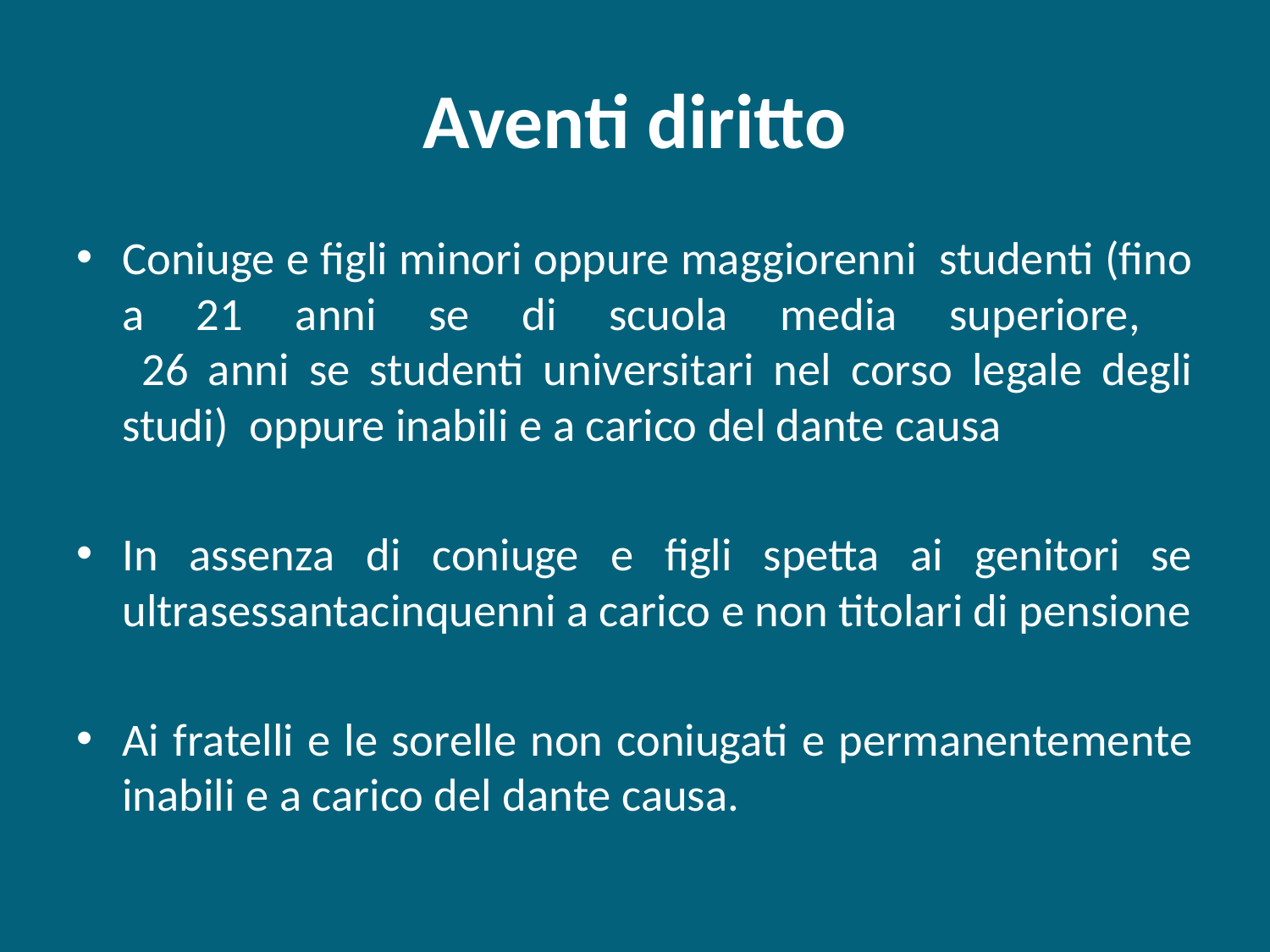

# Aventi diritto
Coniuge e figli minori oppure maggiorenni  studenti (fino a 21 anni se di scuola media superiore,
 26 anni se studenti universitari nel corso legale degli studi)  oppure inabili e a carico del dante causa

In assenza di coniuge e figli spetta ai genitori se ultrasessantacinquenni a carico e non titolari di pensione

Ai fratelli e le sorelle non coniugati e permanentemente inabili e a carico del dante causa.